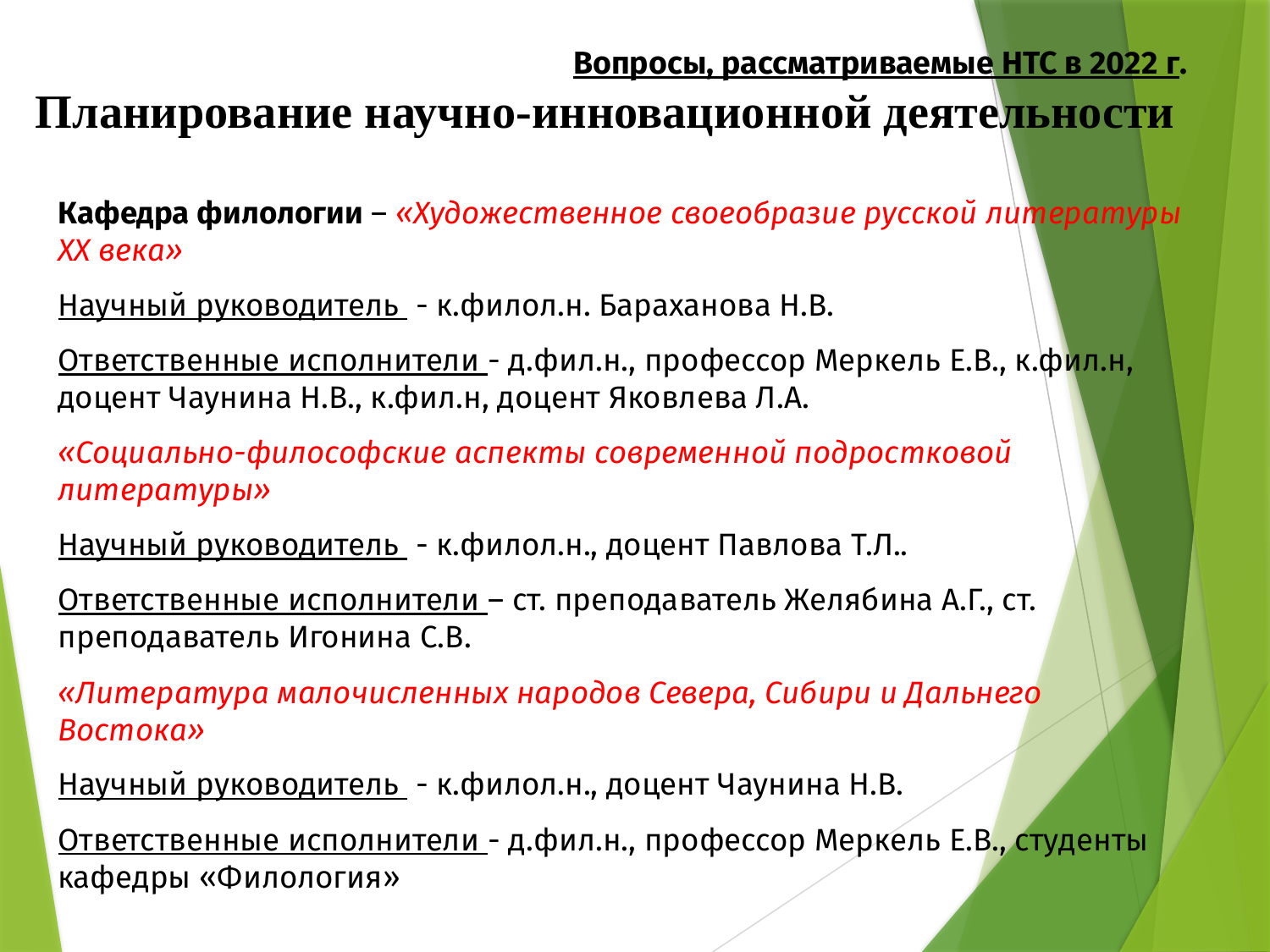

Вопросы, рассматриваемые НТС в 2022 г.
Планирование научно-инновационной деятельности
Кафедра филологии – «Художественное своеобразие русской литературы ХХ века»
Научный руководитель  - к.филол.н. Бараханова Н.В.
Ответственные исполнители - д.фил.н., профессор Меркель Е.В., к.фил.н, доцент Чаунина Н.В., к.фил.н, доцент Яковлева Л.А.
«Социально-философские аспекты современной подростковой литературы»
Научный руководитель  - к.филол.н., доцент Павлова Т.Л..
Ответственные исполнители – ст. преподаватель Желябина А.Г., ст. преподаватель Игонина С.В.
«Литература малочисленных народов Севера, Сибири и Дальнего Востока»
Научный руководитель  - к.филол.н., доцент Чаунина Н.В.
Ответственные исполнители - д.фил.н., профессор Меркель Е.В., студенты кафедры «Филология»